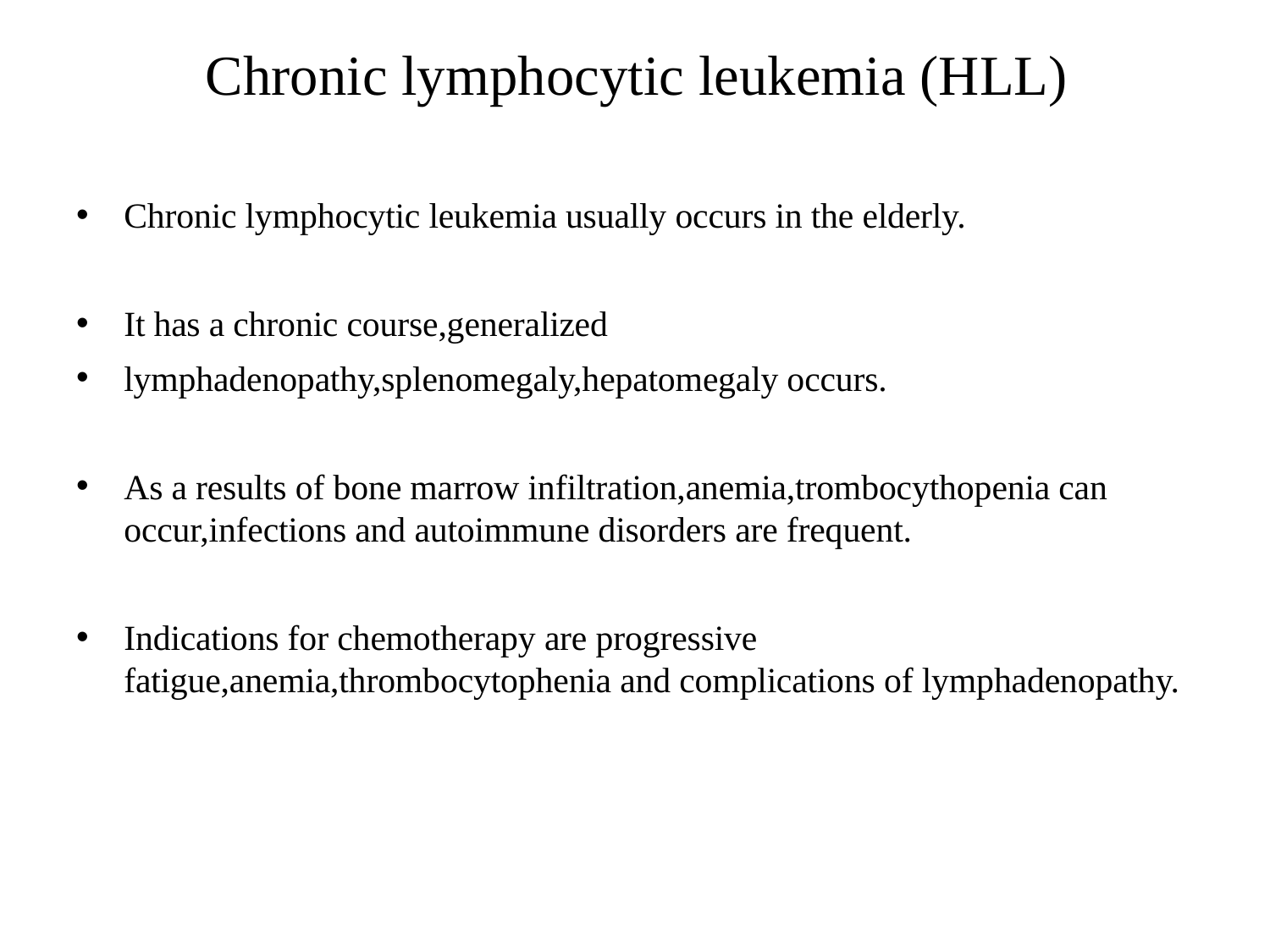

# Chronic lymphocytic leukemia (HLL)

Chronic lymphocytic leukemia usually occurs in the elderly.

It has a chronic course,generalized
lymphadenopathy,splenomegaly,hepatomegaly occurs.

As a results of bone marrow infiltration,anemia,trombocythopenia can occur,infections and autoimmune disorders are frequent.

Indications for chemotherapy are progressive fatigue,anemia,thrombocytophenia and complications of lymphadenopathy.